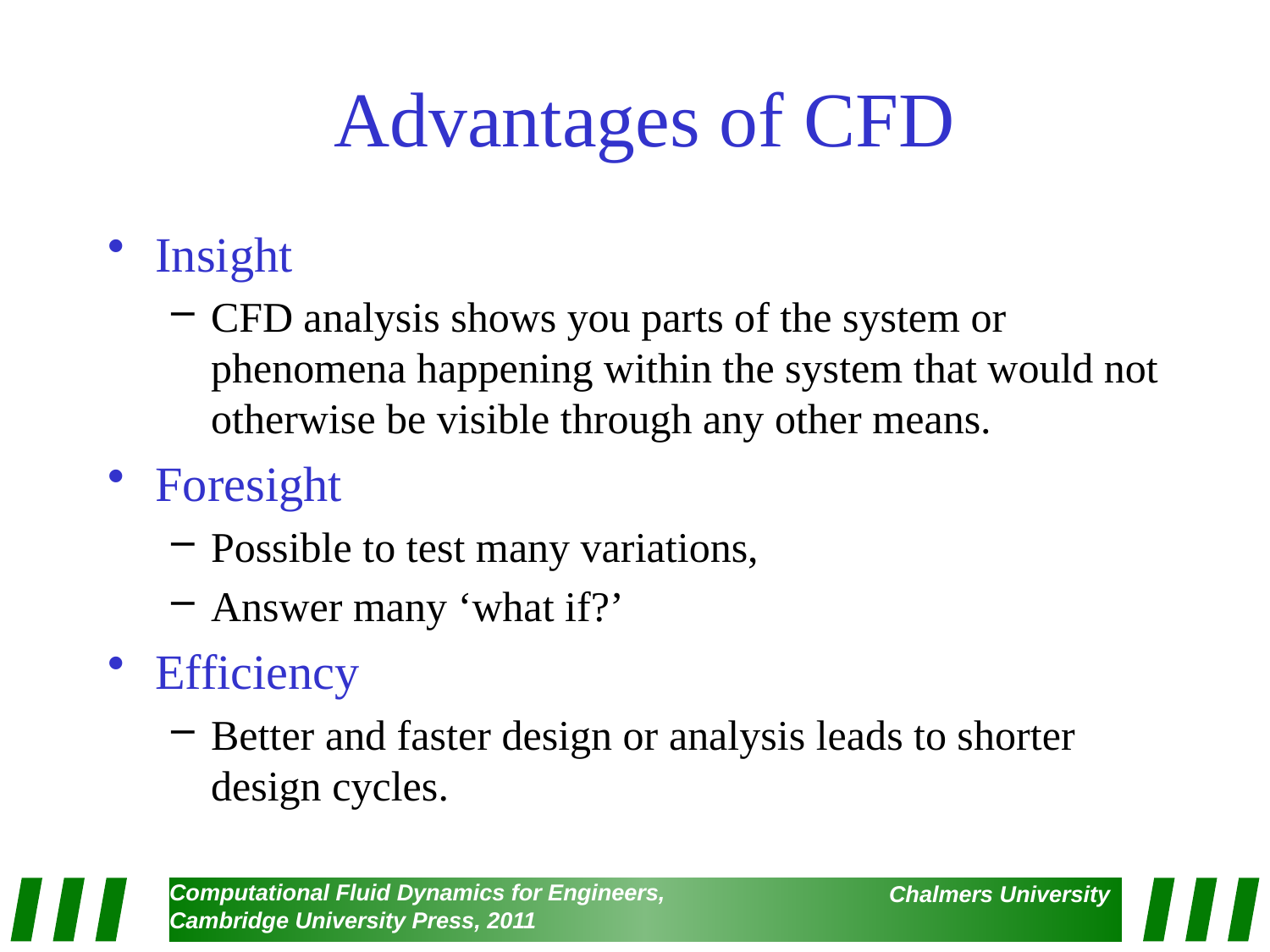

# Advantages of CFD
Insight
CFD analysis shows you parts of the system or phenomena happening within the system that would not otherwise be visible through any other means.
Foresight
Possible to test many variations,
Answer many ‘what if?’
Efficiency
Better and faster design or analysis leads to shorter design cycles.